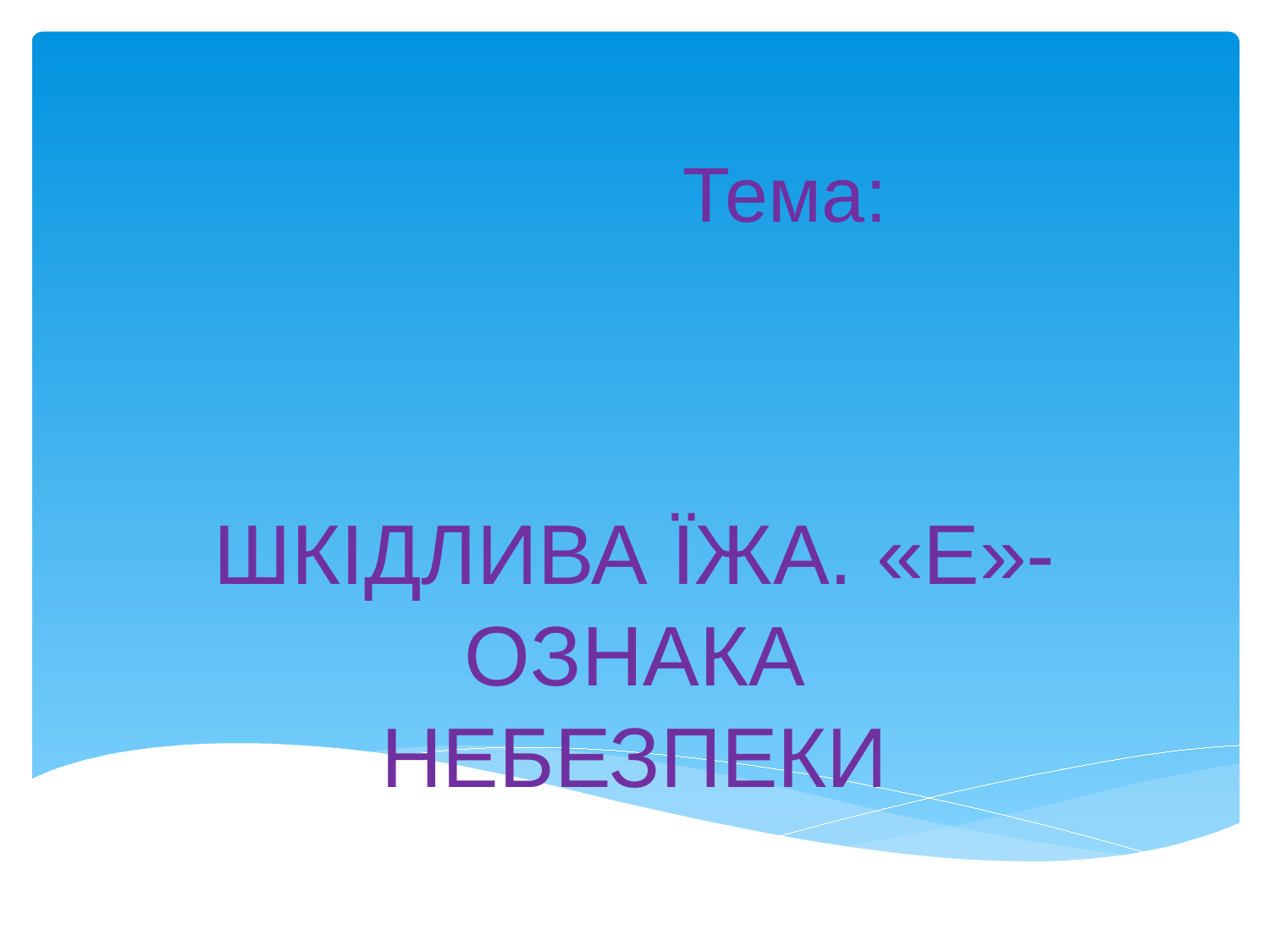

#
Тема:
ШКІДЛИВА ЇЖА. «Е»- ОЗНАКА НЕБЕЗПЕКИ